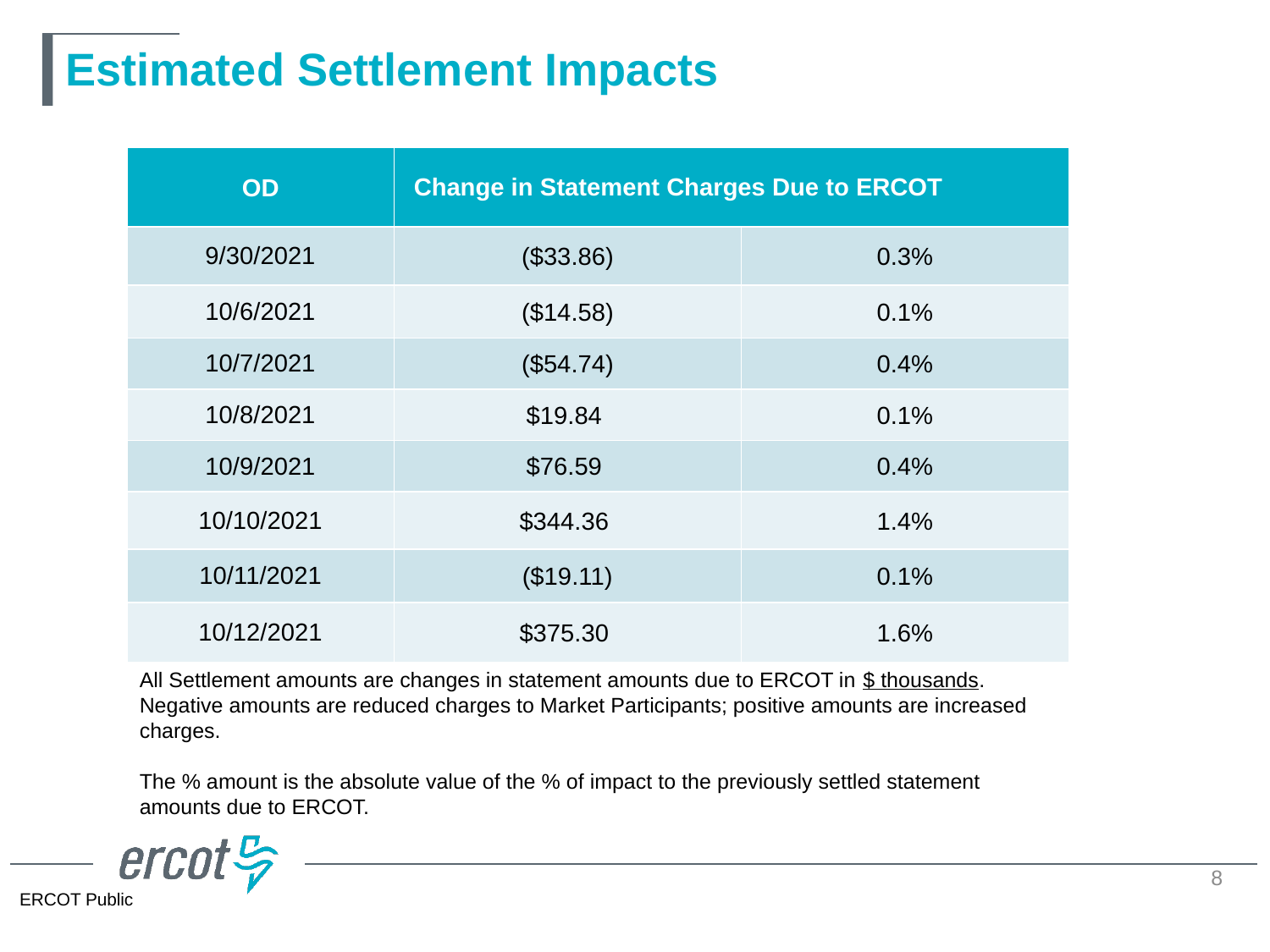

# Estimated Settlement Impacts
| OD | Change in Statement Charges Due to ERCOT |  |
| --- | --- | --- |
| 9/30/2021 | ($33.86) | 0.3% |
| 10/6/2021 | ($14.58) | 0.1% |
| 10/7/2021 | ($54.74) | 0.4% |
| 10/8/2021 | $19.84 | 0.1% |
| 10/9/2021 | $76.59 | 0.4% |
| 10/10/2021 | $344.36 | 1.4% |
| 10/11/2021 | ($19.11) | 0.1% |
| 10/12/2021 | $375.30 | 1.6% |
All Settlement amounts are changes in statement amounts due to ERCOT in $ thousands. Negative amounts are reduced charges to Market Participants; positive amounts are increased charges.

The % amount is the absolute value of the % of impact to the previously settled statement amounts due to ERCOT.

8